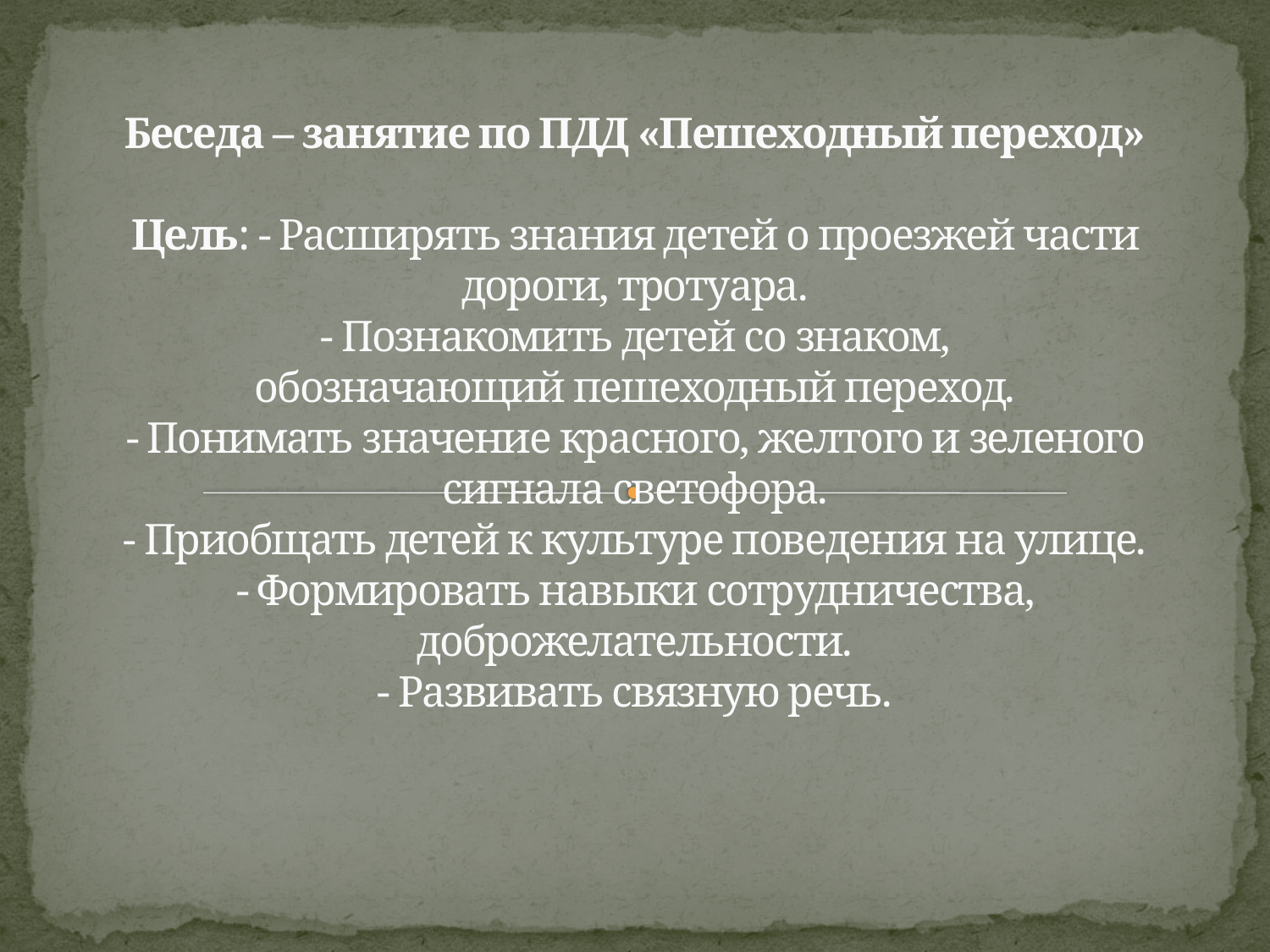

# Беседа – занятие по ПДД «Пешеходный переход» Цель: - Расширять знания детей о проезжей части дороги, тротуара. - Познакомить детей со знаком, обозначающий пешеходный переход. - Понимать значение красного, желтого и зеленого сигнала светофора. - Приобщать детей к культуре поведения на улице. - Формировать навыки сотрудничества, доброжелательности. - Развивать связную речь.